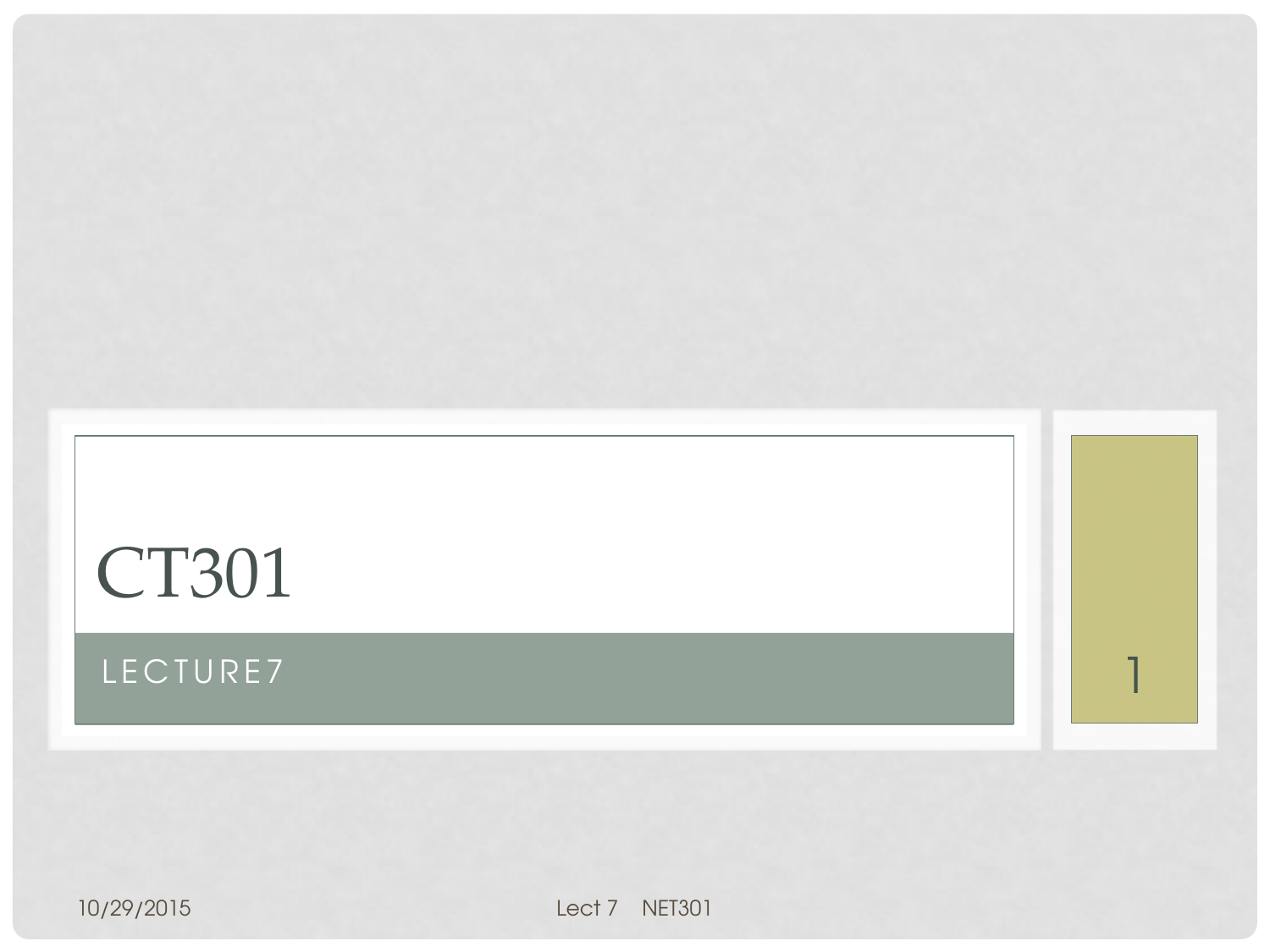

# CT301
1
lecture7
10/29/2015
Lect 7    NET301